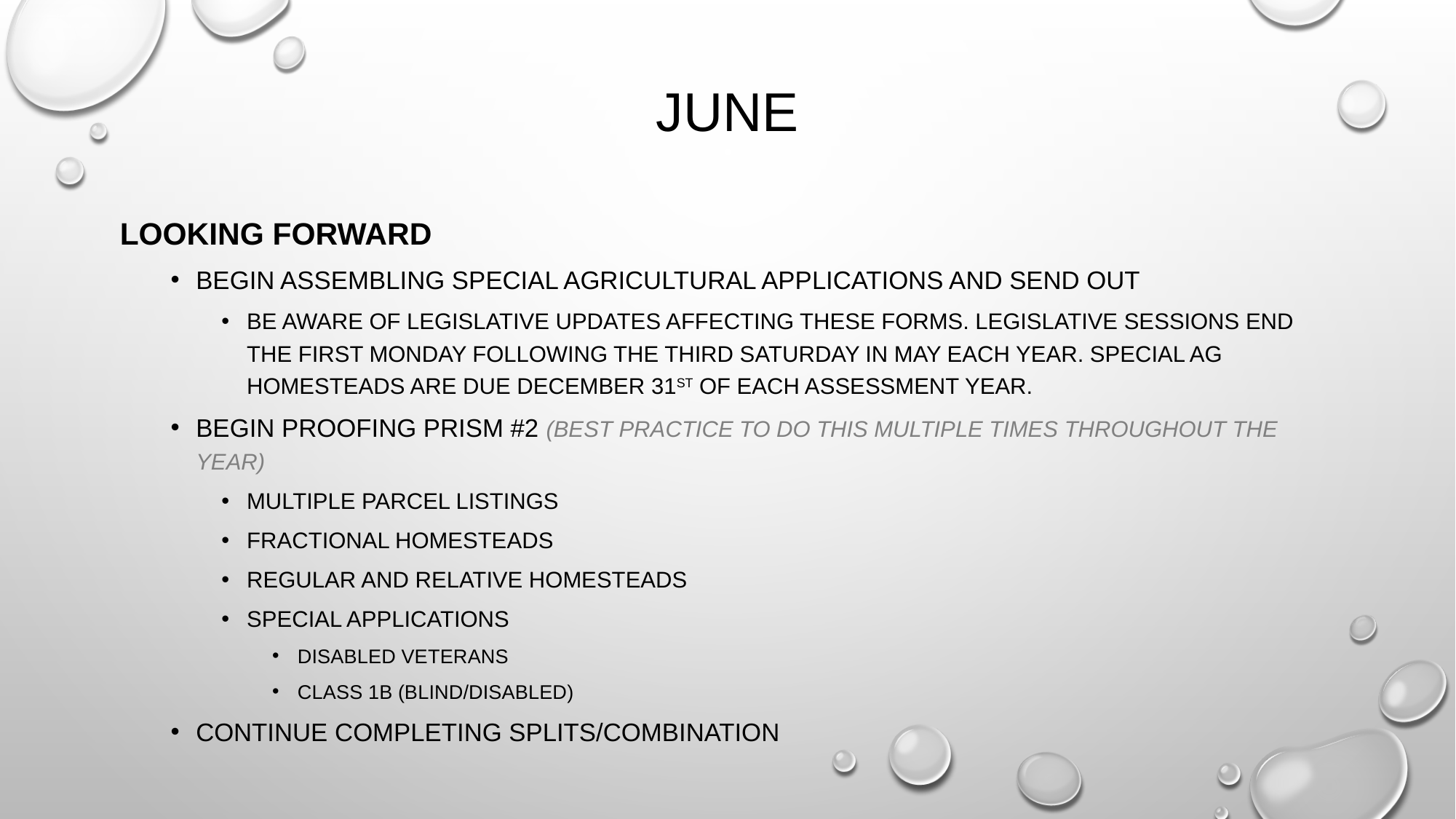

# June
Looking forward
Begin assembling special agricultural applications and send out
Be aware of legislative updates affecting these forms. Legislative sessions end the first Monday following the third Saturday in may each year. Special ag homesteads are due December 31st of each assessment year.
Begin proofing prism #2 (best practice to do this multiple times throughout the year)
Multiple parcel listings
Fractional homesteads
Regular and relative homesteads
Special applications
Disabled veterans
Class 1b (blind/disabled)
Continue completing splits/combination